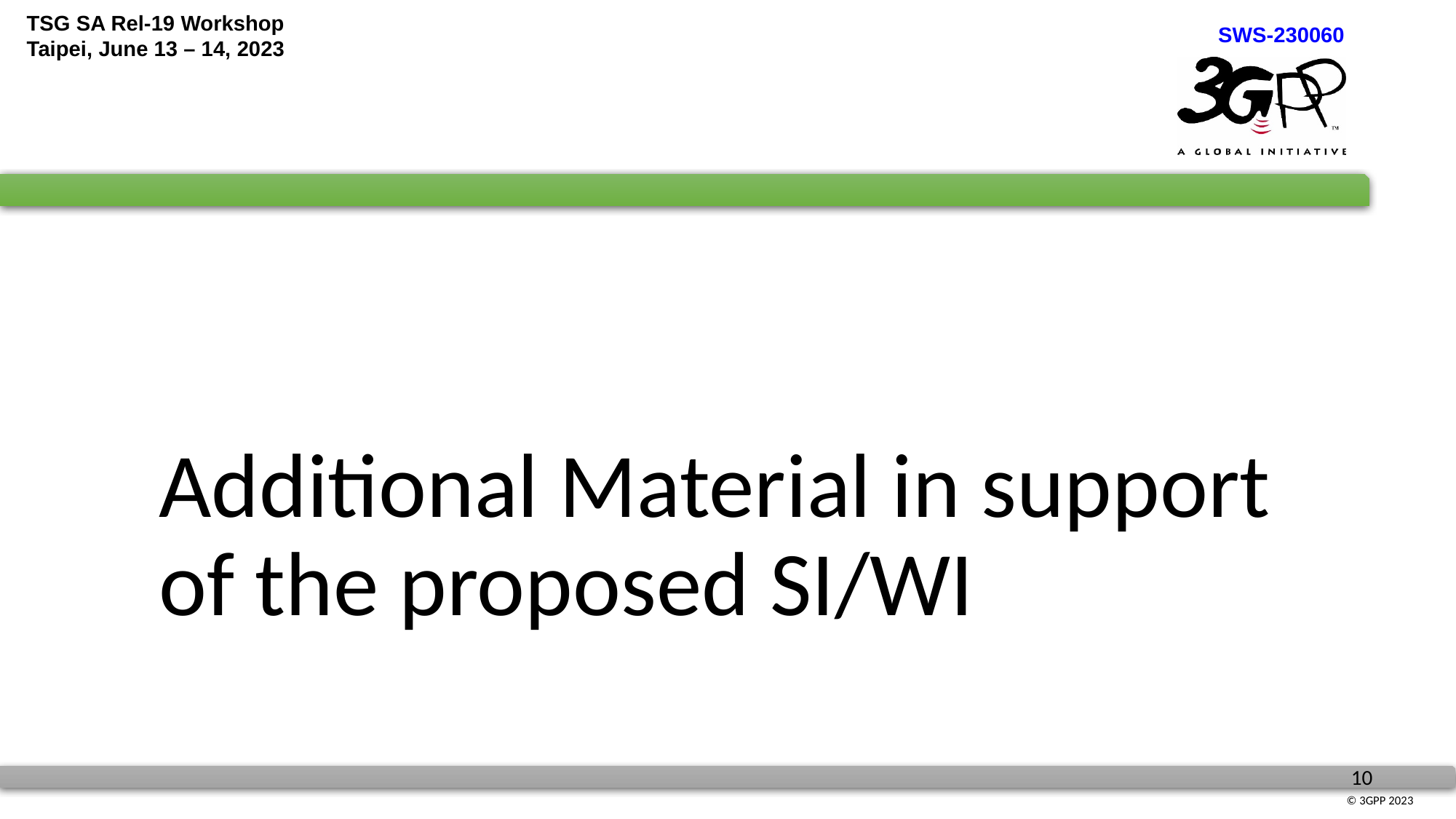

Additional Material in support of the proposed SI/WI